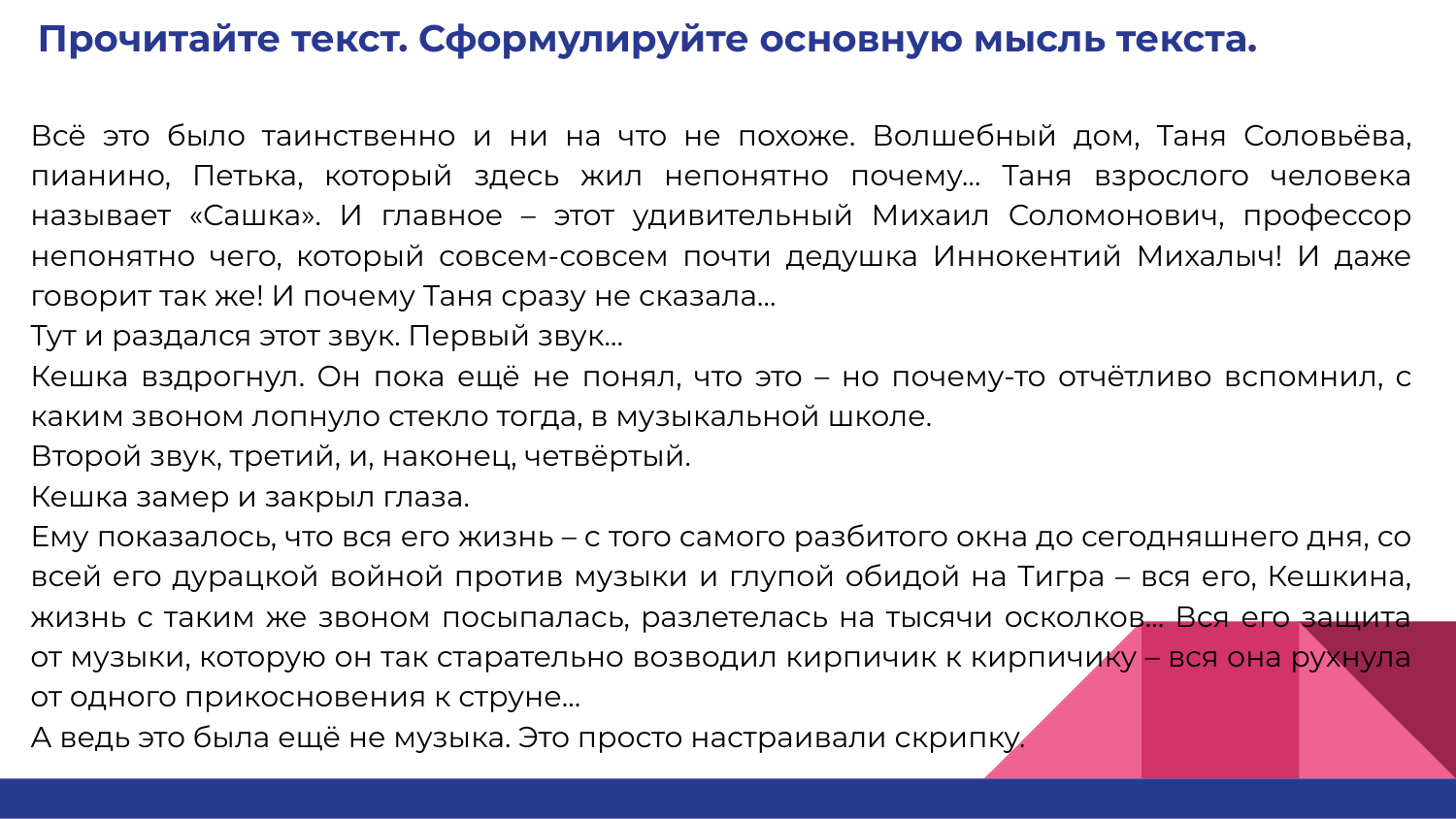

# Прочитайте текст. Сформулируйте основную мысль текста.
Всё это было таинственно и ни на что не похоже. Волшебный дом, Таня Соловьёва, пианино, Петька, который здесь жил непонятно почему… Таня взрослого человека называет «Сашка». И главное – этот удивительный Михаил Соломонович, профессор непонятно чего, который совсем-совсем почти дедушка Иннокентий Михалыч! И даже говорит так же! И почему Таня сразу не сказала…
Тут и раздался этот звук. Первый звук…
Кешка вздрогнул. Он пока ещё не понял, что это – но почему-то отчётливо вспомнил, с каким звоном лопнуло стекло тогда, в музыкальной школе.
Второй звук, третий, и, наконец, четвёртый.
Кешка замер и закрыл глаза.
Ему показалось, что вся его жизнь – с того самого разбитого окна до сегодняшнего дня, со всей его дурацкой войной против музыки и глупой обидой на Тигра – вся его, Кешкина, жизнь с таким же звоном посыпалась, разлетелась на тысячи осколков… Вся его защита от музыки, которую он так старательно возводил кирпичик к кирпичику – вся она рухнула от одного прикосновения к струне…
А ведь это была ещё не музыка. Это просто настраивали скрипку.